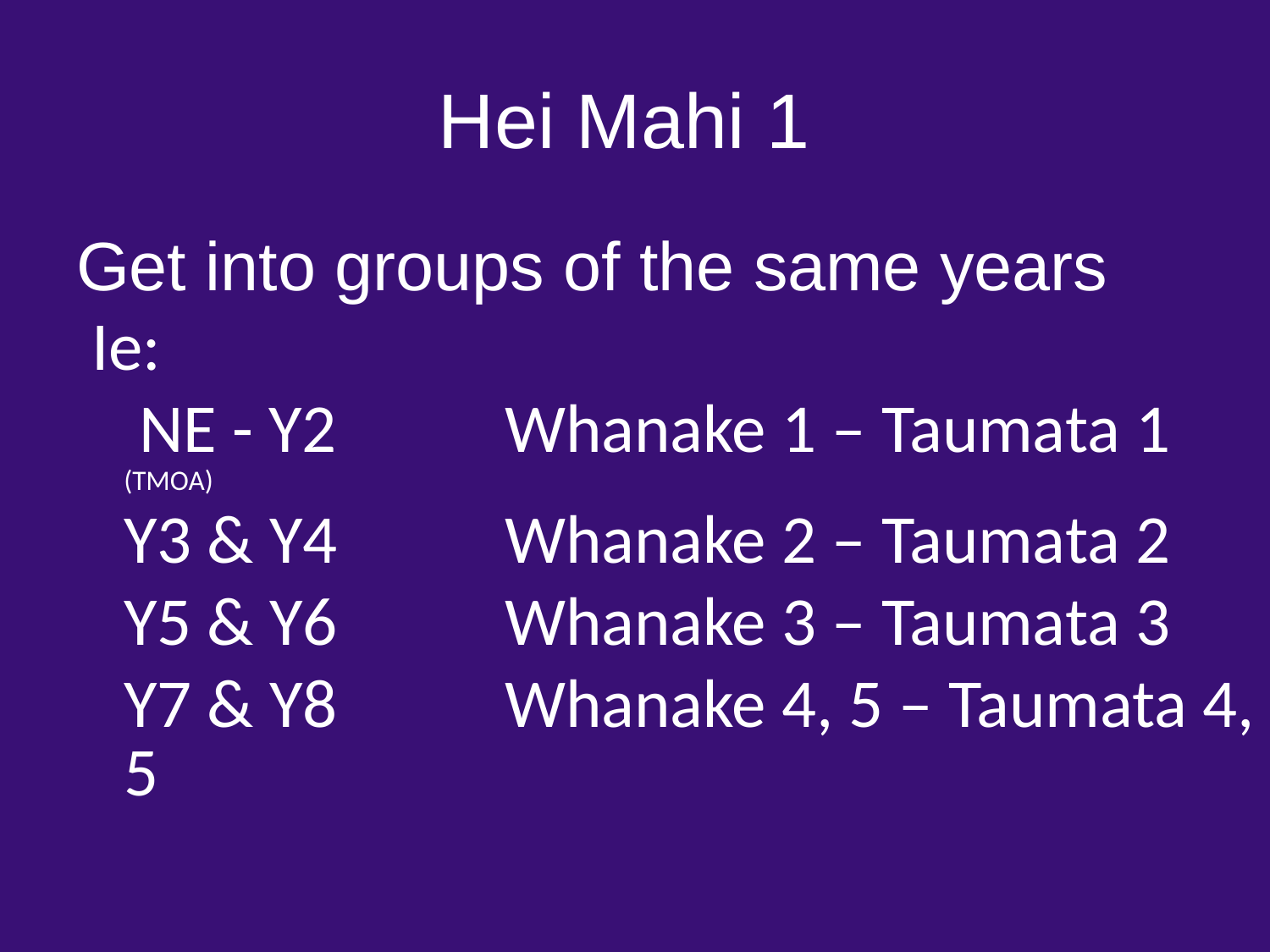

# Hei Mahi 1
Get into groups of the same years
 Ie:
	 NE - Y2		Whanake 1 – Taumata 1 (TMOA)
	Y3 & Y4		Whanake 2 – Taumata 2
	Y5 & Y6		Whanake 3 – Taumata 3
	Y7 & Y8		Whanake 4, 5 – Taumata 4, 5